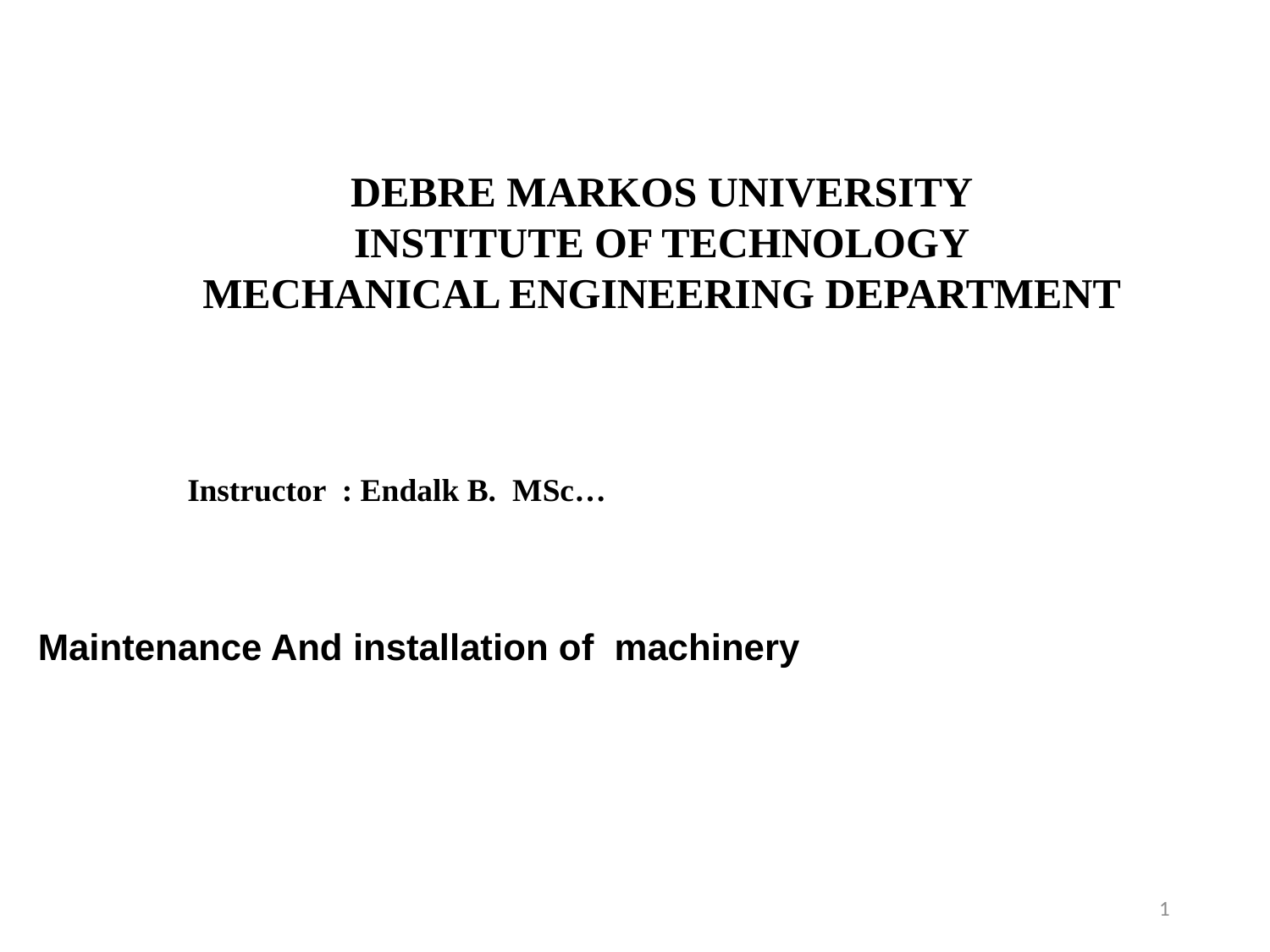

DEBRE MARKOS UNIVERSITY
INSTITUTE OF TECHNOLOGY
MECHANICAL ENGINEERING DEPARTMENT

Instructor  : Endalk B.  MSc…
# Maintenance And installation of  machinery

1